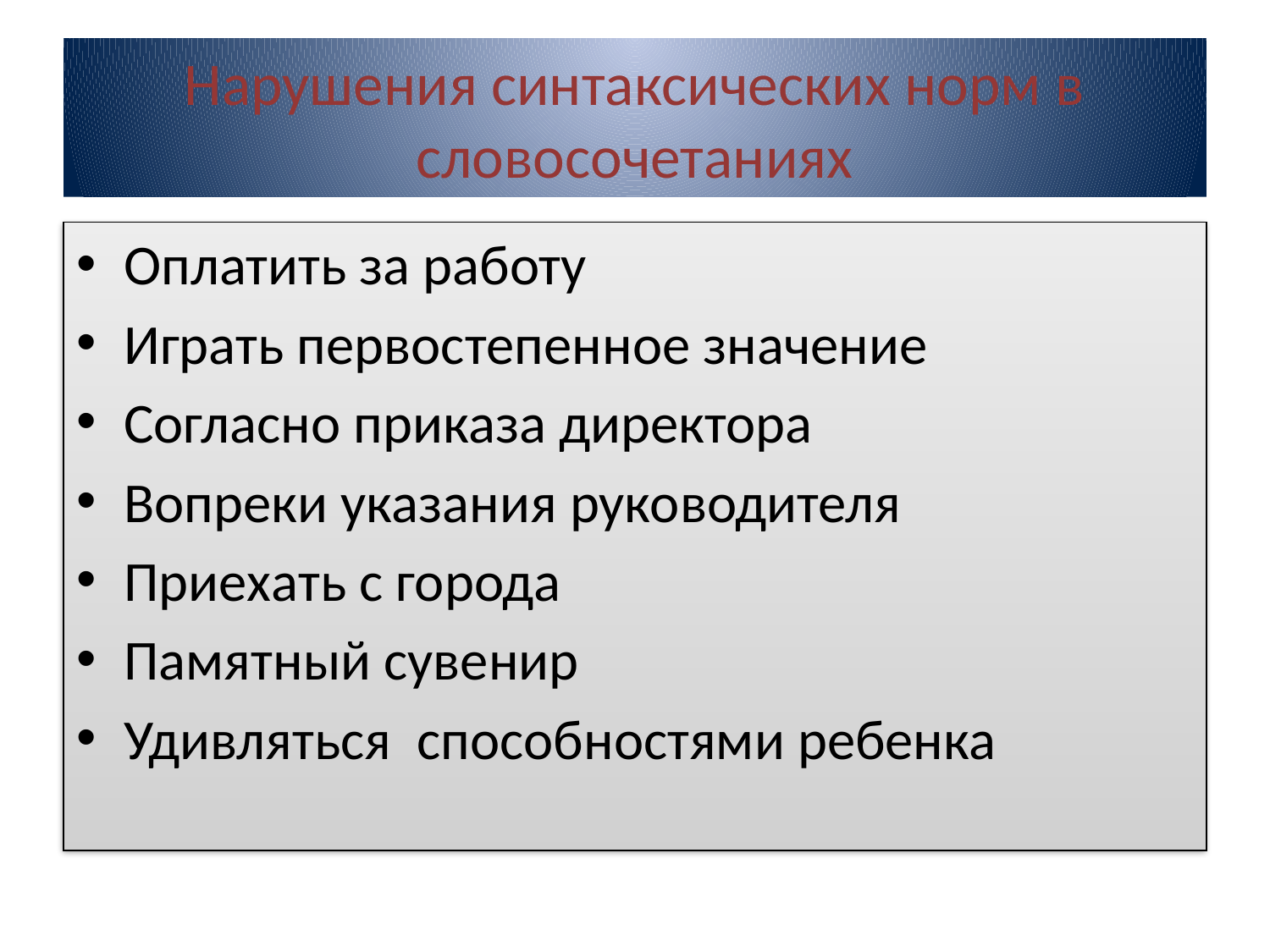

# Нарушения синтаксических норм в словосочетаниях
Оплатить за работу
Играть первостепенное значение
Согласно приказа директора
Вопреки указания руководителя
Приехать с города
Памятный сувенир
Удивляться  способностями ребенка